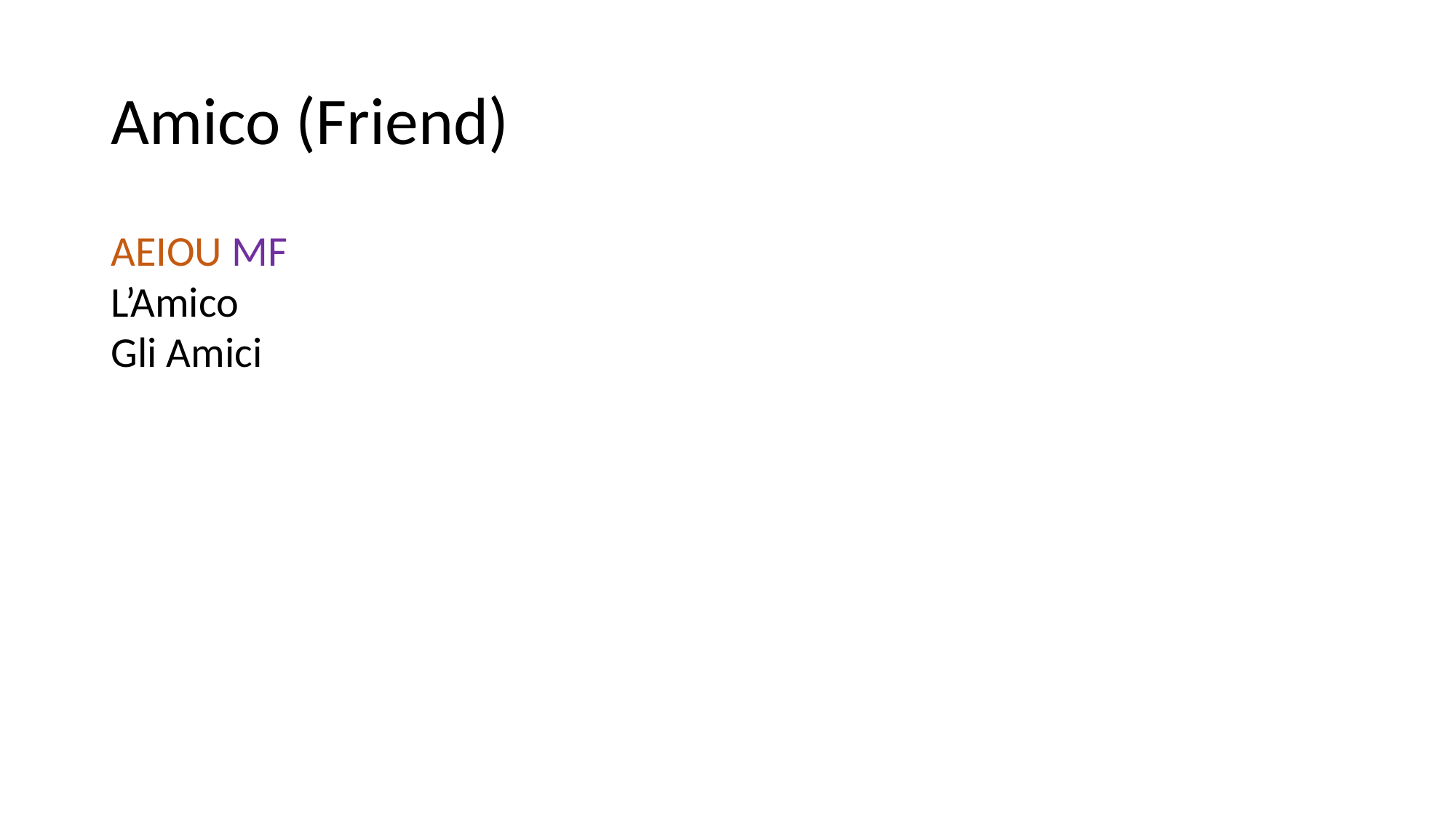

# Amico (Friend)
AEIOU MF
L’Amico
Gli Amici